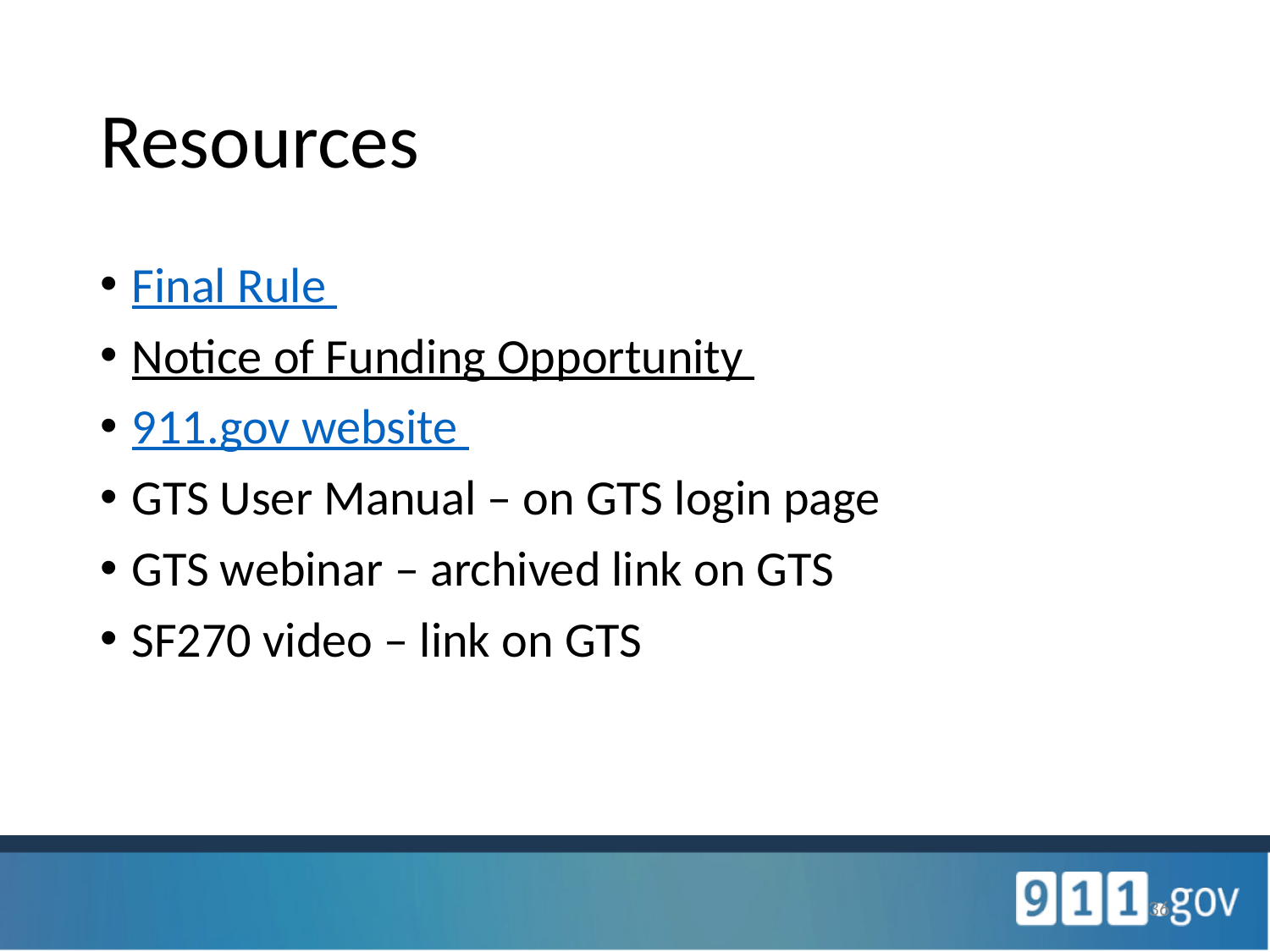

# Resources
Final Rule
Notice of Funding Opportunity
911.gov website
GTS User Manual – on GTS login page
GTS webinar – archived link on GTS
SF270 video – link on GTS
36